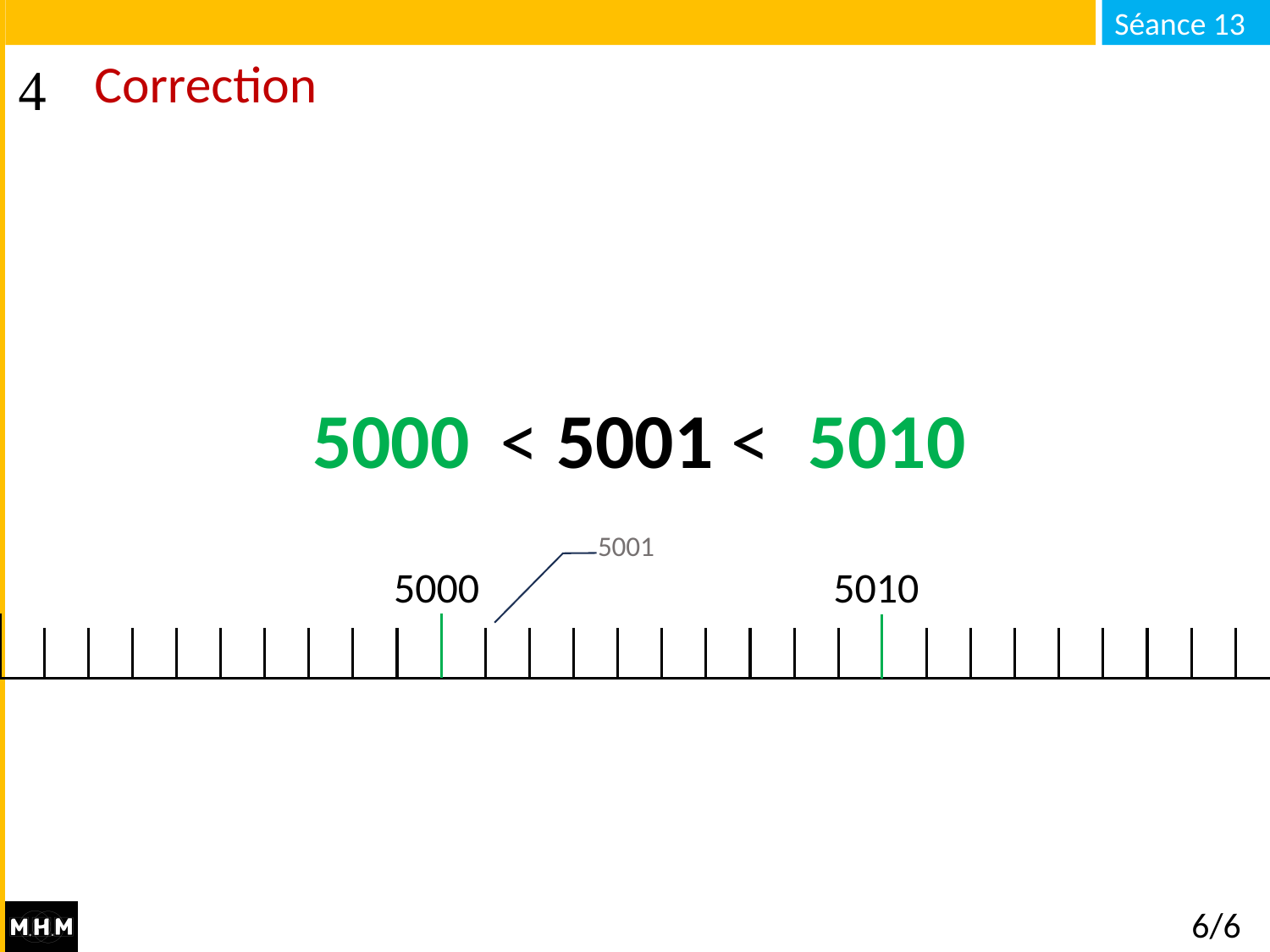

# Correction
5010
5000
… < 5001 < …
5001
5000
5010
6/6